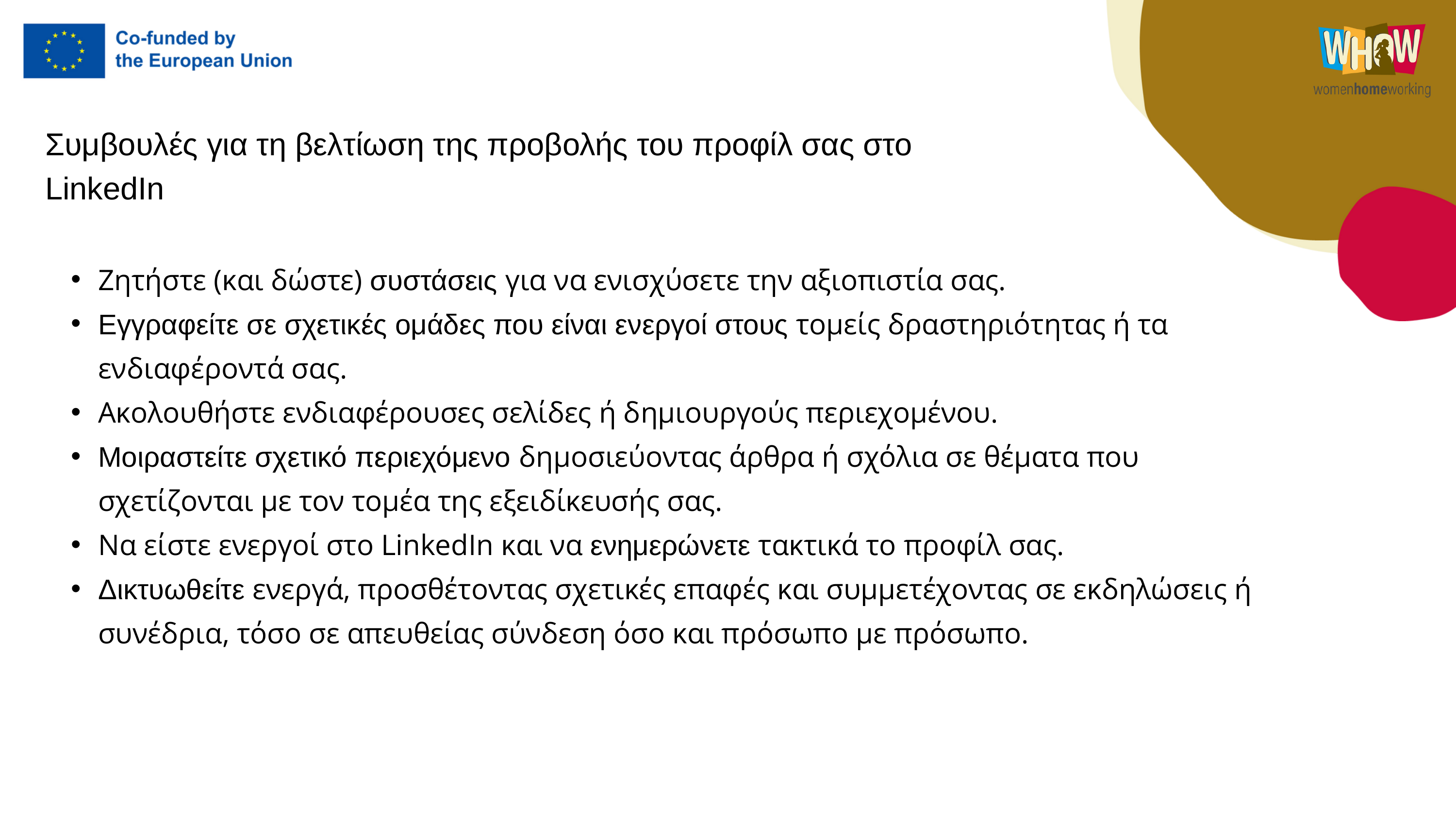

Συμβουλές για τη βελτίωση της προβολής του προφίλ σας στο LinkedIn
Ζητήστε (και δώστε) συστάσεις για να ενισχύσετε την αξιοπιστία σας.
Εγγραφείτε σε σχετικές ομάδες που είναι ενεργοί στους τομείς δραστηριότητας ή τα ενδιαφέροντά σας.
Ακολουθήστε ενδιαφέρουσες σελίδες ή δημιουργούς περιεχομένου.
Μοιραστείτε σχετικό περιεχόμενο δημοσιεύοντας άρθρα ή σχόλια σε θέματα που σχετίζονται με τον τομέα της εξειδίκευσής σας.
Να είστε ενεργοί στο LinkedIn και να ενημερώνετε τακτικά το προφίλ σας.
Δικτυωθείτε ενεργά, προσθέτοντας σχετικές επαφές και συμμετέχοντας σε εκδηλώσεις ή συνέδρια, τόσο σε απευθείας σύνδεση όσο και πρόσωπο με πρόσωπο.